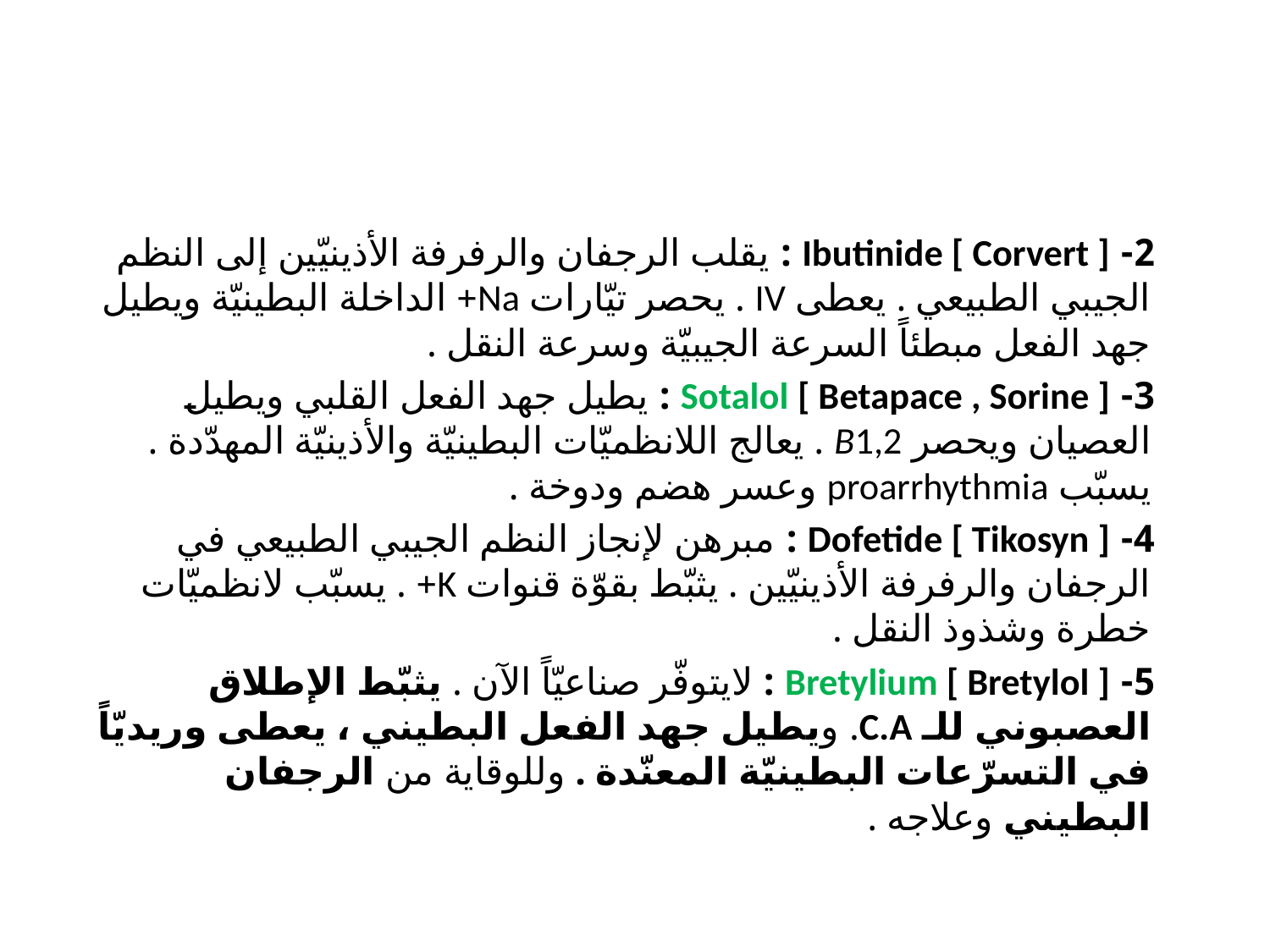

#
    2- Ibutinide [ Corvert ] : يقلب الرجفان والرفرفة الأذينيّين إلى النظم الجيبي الطبيعي . يعطى IV . يحصر تيّارات Na+ الداخلة البطينيّة ويطيل جهد الفعل مبطئاً السرعة الجيبيّة وسرعة النقل .
    3- Sotalol [ Betapace , Sorine ] : يطيل جهد الفعل القلبي ويطيل العصيان ويحصر B1,2 . يعالج اللانظميّات البطينيّة والأذينيّة المهدّدة . يسبّب proarrhythmia وعسر هضم ودوخة .
    4- Dofetide [ Tikosyn ] : مبرهن لإنجاز النظم الجيبي الطبيعي في الرجفان والرفرفة الأذينيّين . يثبّط بقوّة قنوات K+ . يسبّب لانظميّات خطرة وشذوذ النقل .
    5- Bretylium [ Bretylol ] : لايتوفّر صناعيّاً الآن . يثبّط الإطلاق العصبوني للـ C.A. ويطيل جهد الفعل البطيني ، يعطى وريديّاً في التسرّعات البطينيّة المعنّدة . وللوقاية من الرجفان البطيني وعلاجه .